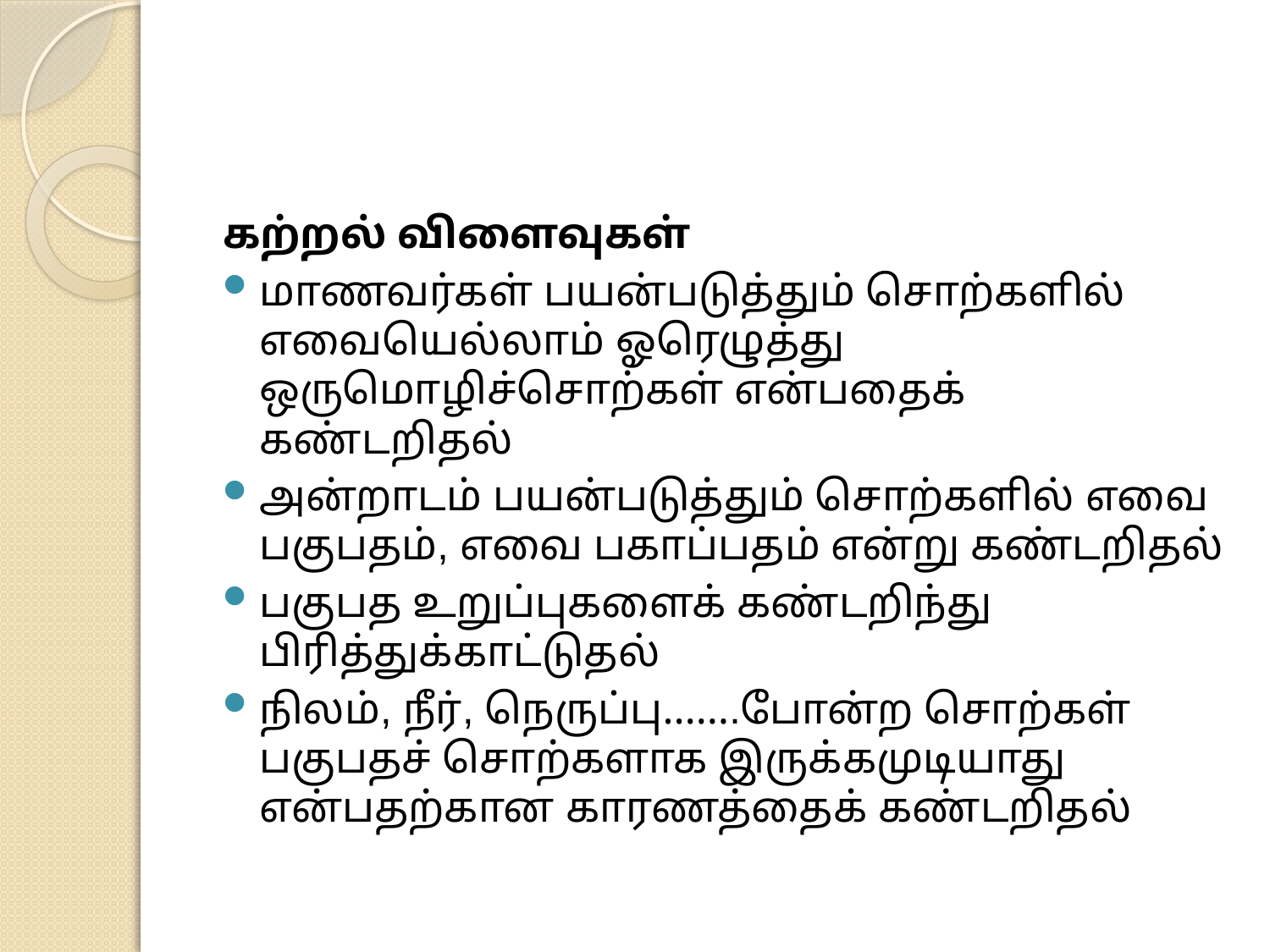

#
கற்றல் விளைவுகள்
மாணவர்கள் பயன்படுத்தும் சொற்களில் எவையெல்லாம் ஓரெழுத்து ஒருமொழிச்சொற்கள் என்பதைக் கண்டறிதல்
அன்றாடம் பயன்படுத்தும் சொற்களில் எவை பகுபதம், எவை பகாப்பதம் என்று கண்டறிதல்
பகுபத உறுப்புகளைக் கண்டறிந்து பிரித்துக்காட்டுதல்
நிலம், நீர், நெருப்பு…….போன்ற சொற்கள் பகுபதச் சொற்களாக இருக்கமுடியாது என்பதற்கான காரணத்தைக் கண்டறிதல்